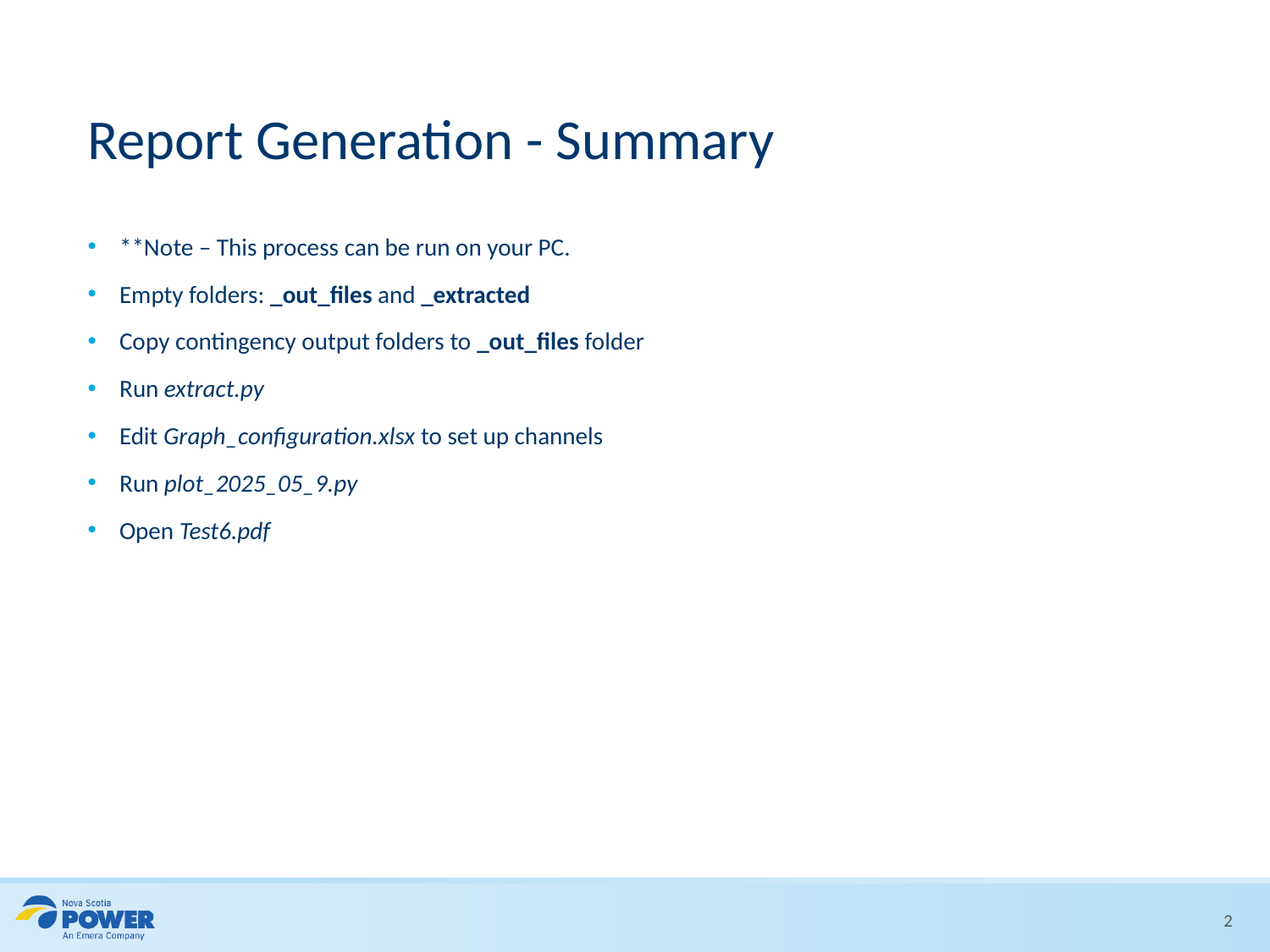

# Report Generation - Summary
**Note – This process can be run on your PC.
Empty folders: _out_files and _extracted
Copy contingency output folders to _out_files folder
Run extract.py
Edit Graph_configuration.xlsx to set up channels
Run plot_2025_05_9.py
Open Test6.pdf

2